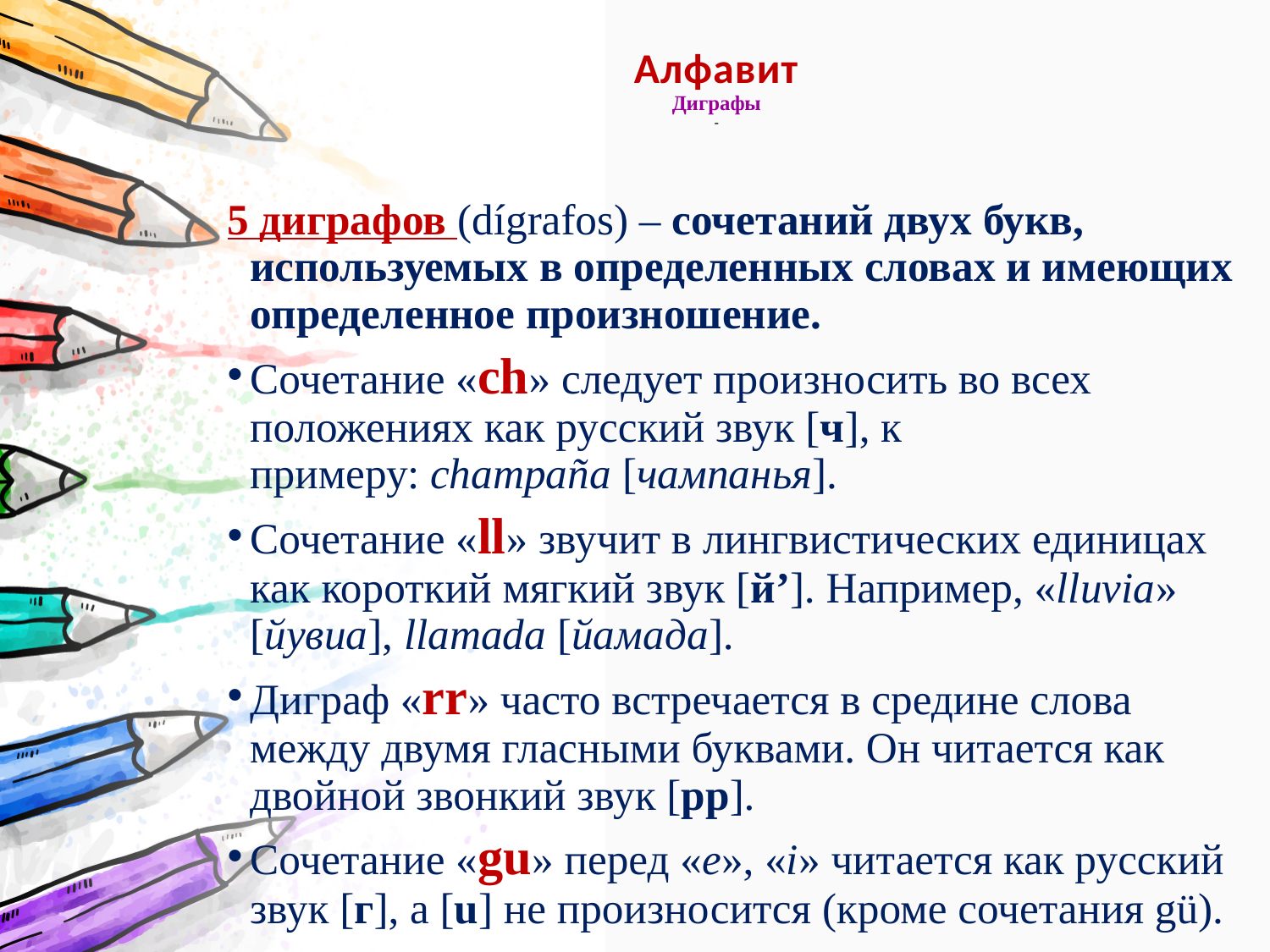

# Алфавит Диграфы -
5 диграфов (dígrafos) – сочетаний двух букв, используемых в определенных словах и имеющих определенное произношение.
Сочетание «ch» следует произносить во всех положениях как русский звук [ч], к примеру: champaña [чампанья].
Сочетание «ll» звучит в лингвистических единицах как короткий мягкий звук [й’]. Например, «lluvia» [йувиа], llamada [йамада].
Диграф «rr» часто встречается в средине слова между двумя гласными буквами. Он читается как двойной звонкий звук [рр].
Сочетание «gu» перед «e», «i» читается как русский звук [г], а [u] не произносится (кроме сочетания gü).